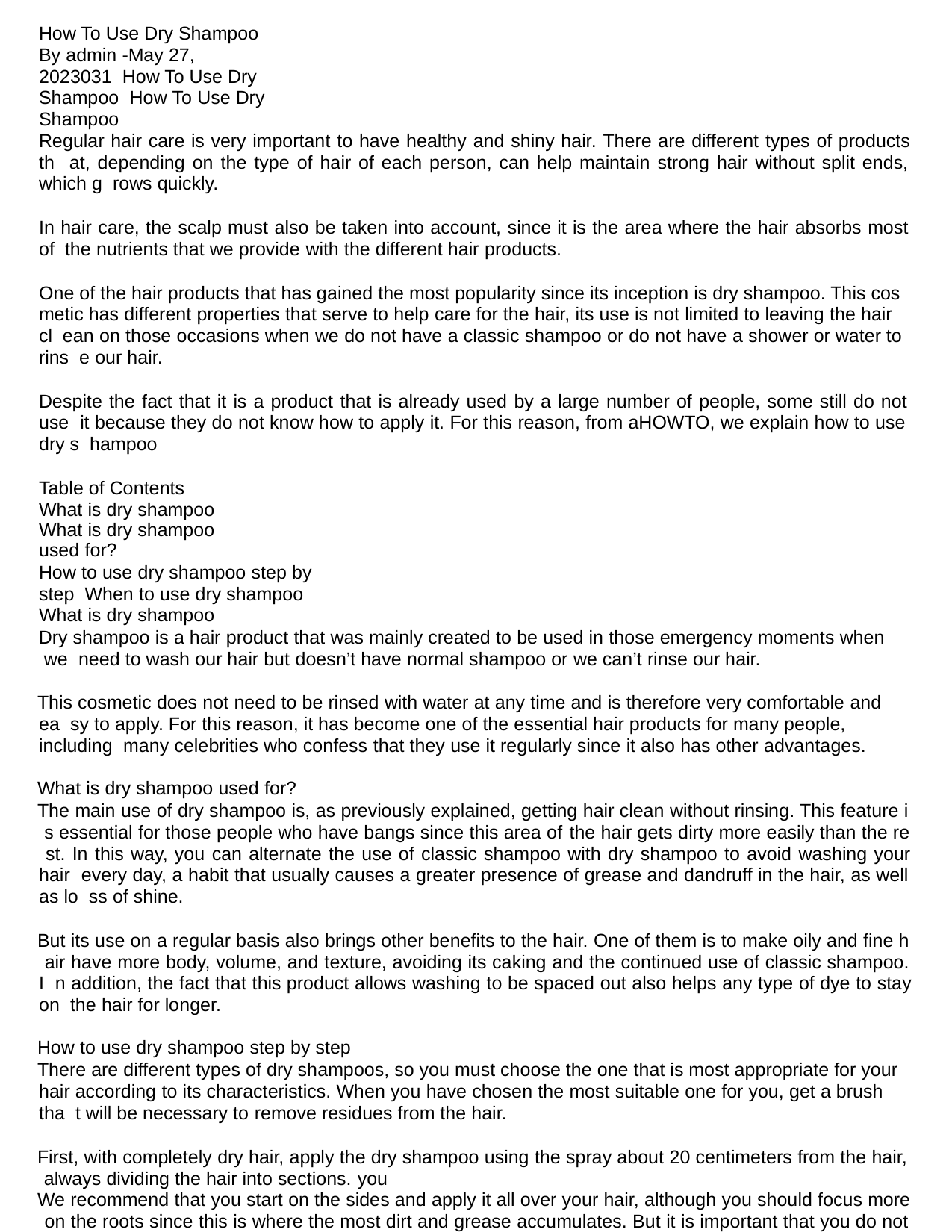

How To Use Dry Shampoo  By admin -May 27, 2023031  How To Use Dry Shampoo  How To Use Dry Shampoo
Regular hair care is very important to have healthy and shiny hair. There are different types of products th  at, depending on the type of hair of each person, can help maintain strong hair without split ends, which g  rows quickly.

In hair care, the scalp must also be taken into account, since it is the area where the hair absorbs most of  the nutrients that we provide with the different hair products.

One of the hair products that has gained the most popularity since its inception is dry shampoo. This cos  metic has different properties that serve to help care for the hair, its use is not limited to leaving the hair cl  ean on those occasions when we do not have a classic shampoo or do not have a shower or water to rins  e our hair.

Despite the fact that it is a product that is already used by a large number of people, some still do not use  it because they do not know how to apply it. For this reason, from aHOWTO, we explain how to use dry s  hampoo

Table of Contents  What is dry shampoo
What is dry shampoo used for?
How to use dry shampoo step by step  When to use dry shampoo
What is dry shampoo
Dry shampoo is a hair product that was mainly created to be used in those emergency moments when we  need to wash our hair but doesn’t have normal shampoo or we can’t rinse our hair.

This cosmetic does not need to be rinsed with water at any time and is therefore very comfortable and ea  sy to apply. For this reason, it has become one of the essential hair products for many people, including  many celebrities who confess that they use it regularly since it also has other advantages.

What is dry shampoo used for?
The main use of dry shampoo is, as previously explained, getting hair clean without rinsing. This feature i  s essential for those people who have bangs since this area of the hair gets dirty more easily than the re  st. In this way, you can alternate the use of classic shampoo with dry shampoo to avoid washing your hair  every day, a habit that usually causes a greater presence of grease and dandruff in the hair, as well as lo  ss of shine.

But its use on a regular basis also brings other benefits to the hair. One of them is to make oily and fine h  air have more body, volume, and texture, avoiding its caking and the continued use of classic shampoo. I  n addition, the fact that this product allows washing to be spaced out also helps any type of dye to stay on  the hair for longer.

How to use dry shampoo step by step
There are different types of dry shampoos, so you must choose the one that is most appropriate for your  hair according to its characteristics. When you have chosen the most suitable one for you, get a brush tha  t will be necessary to remove residues from the hair.

First, with completely dry hair, apply the dry shampoo using the spray about 20 centimeters from the hair,  always dividing the hair into sections. you
We recommend that you start on the sides and apply it all over your hair, although you should focus more  on the roots since this is where the most dirt and grease accumulates. But it is important that you do not l  imit yourself to using it only on the scalp, since if you apply it all over your hair you will achieve that effect